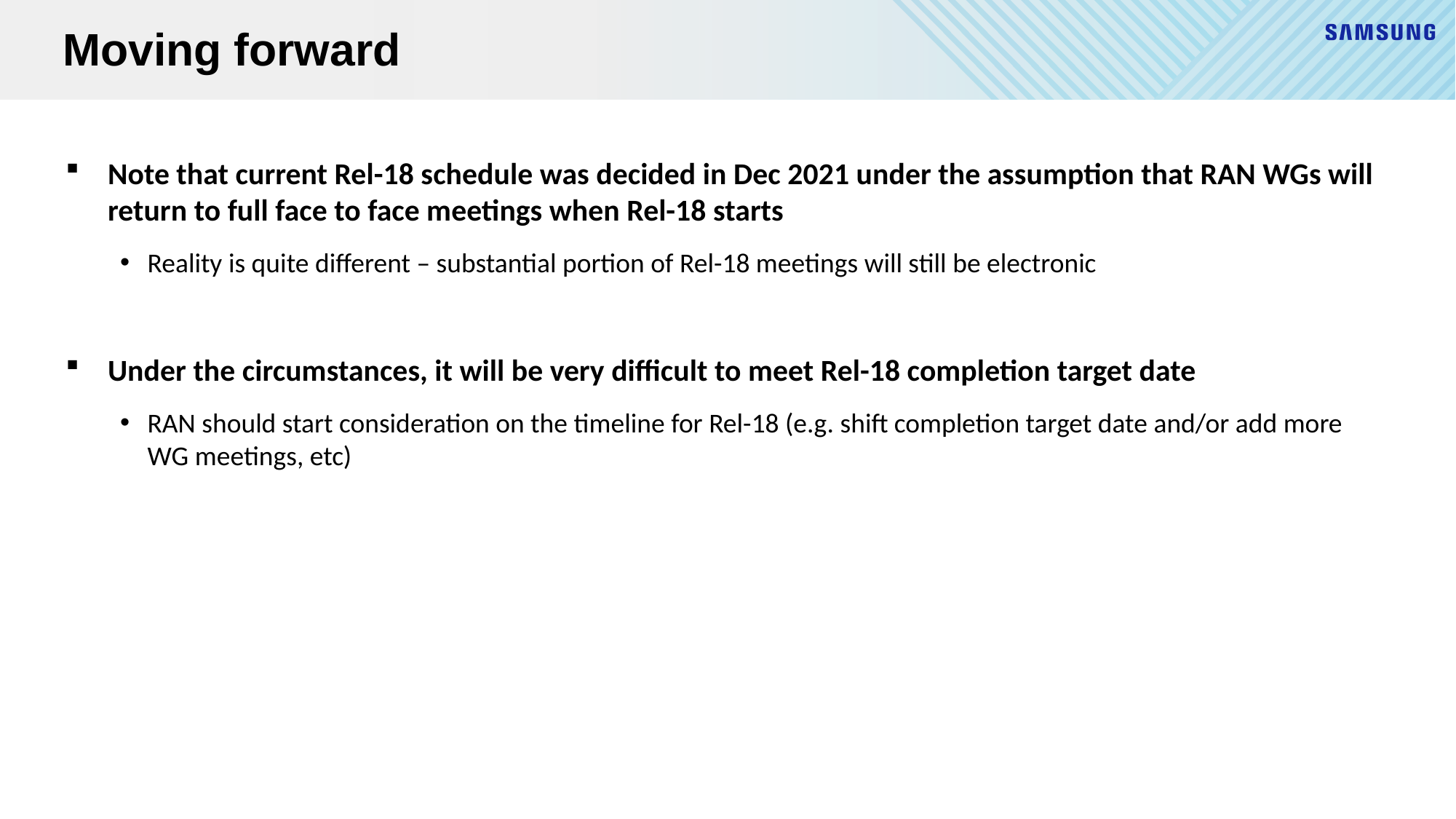

# Moving forward
Note that current Rel-18 schedule was decided in Dec 2021 under the assumption that RAN WGs will return to full face to face meetings when Rel-18 starts
Reality is quite different – substantial portion of Rel-18 meetings will still be electronic

Under the circumstances, it will be very difficult to meet Rel-18 completion target date
RAN should start consideration on the timeline for Rel-18 (e.g. shift completion target date and/or add more WG meetings, etc)